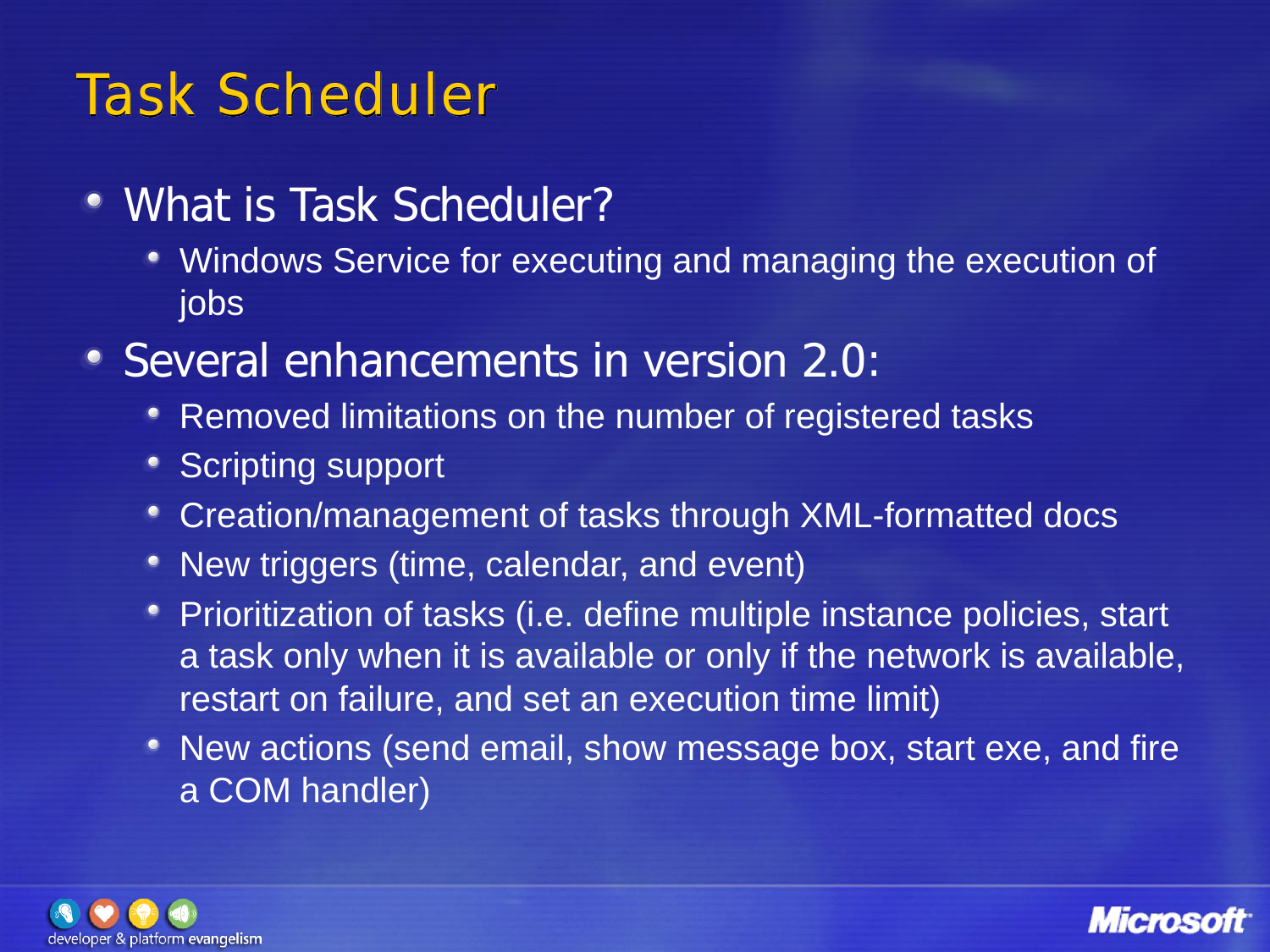

# Task Scheduler
What is Task Scheduler?
Windows Service for executing and managing the execution of jobs
Several enhancements in version 2.0:
Removed limitations on the number of registered tasks
Scripting support
Creation/management of tasks through XML-formatted docs
New triggers (time, calendar, and event)
Prioritization of tasks (i.e. define multiple instance policies, start a task only when it is available or only if the network is available, restart on failure, and set an execution time limit)
New actions (send email, show message box, start exe, and fire a COM handler)